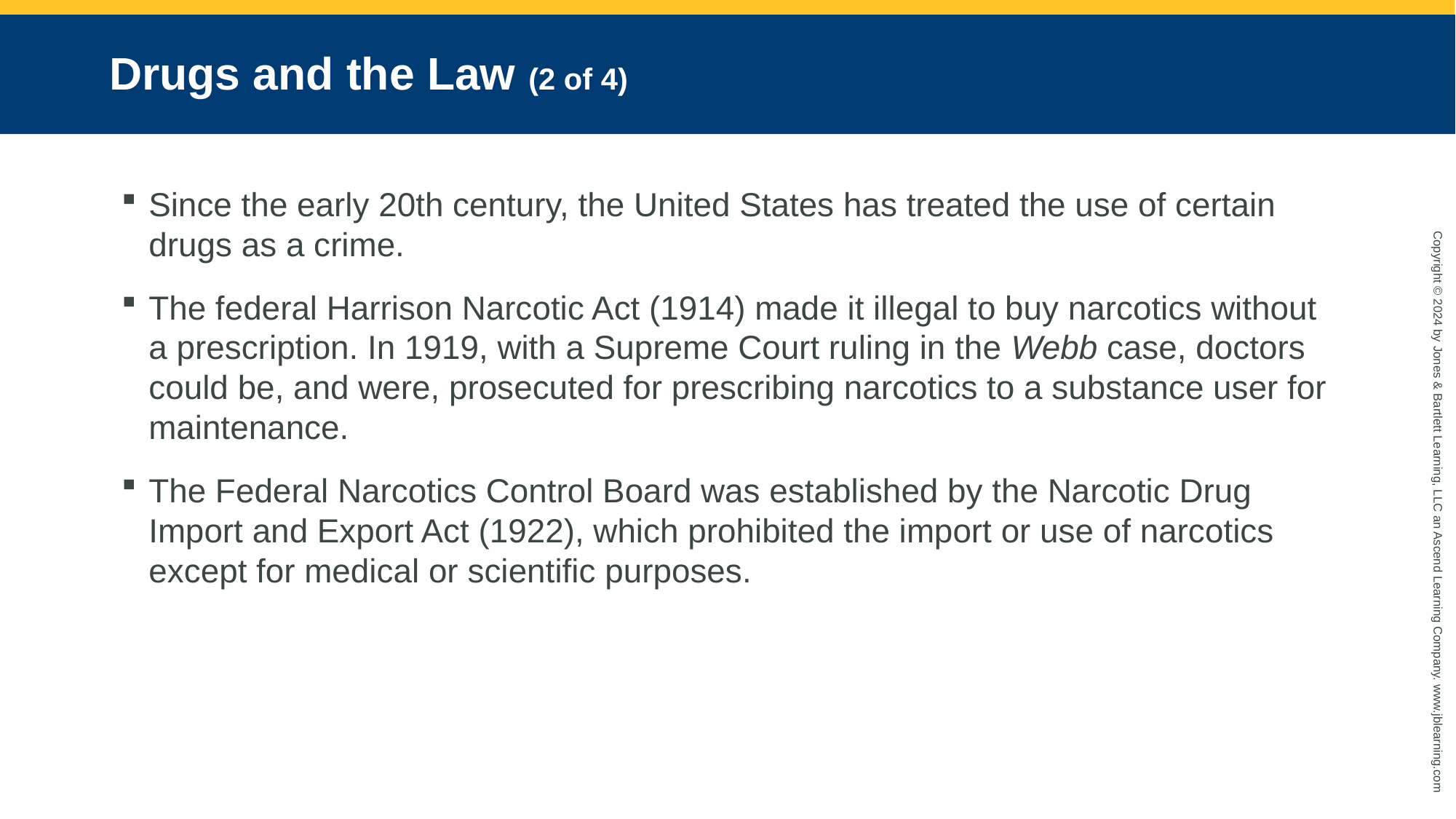

# Drugs and the Law (2 of 4)
Since the early 20th century, the United States has treated the use of certain drugs as a crime.
The federal Harrison Narcotic Act (1914) made it illegal to buy narcotics without a prescription. In 1919, with a Supreme Court ruling in the Webb case, doctors could be, and were, prosecuted for prescribing narcotics to a substance user for maintenance.
The Federal Narcotics Control Board was established by the Narcotic Drug Import and Export Act (1922), which prohibited the import or use of narcotics except for medical or scientific purposes.